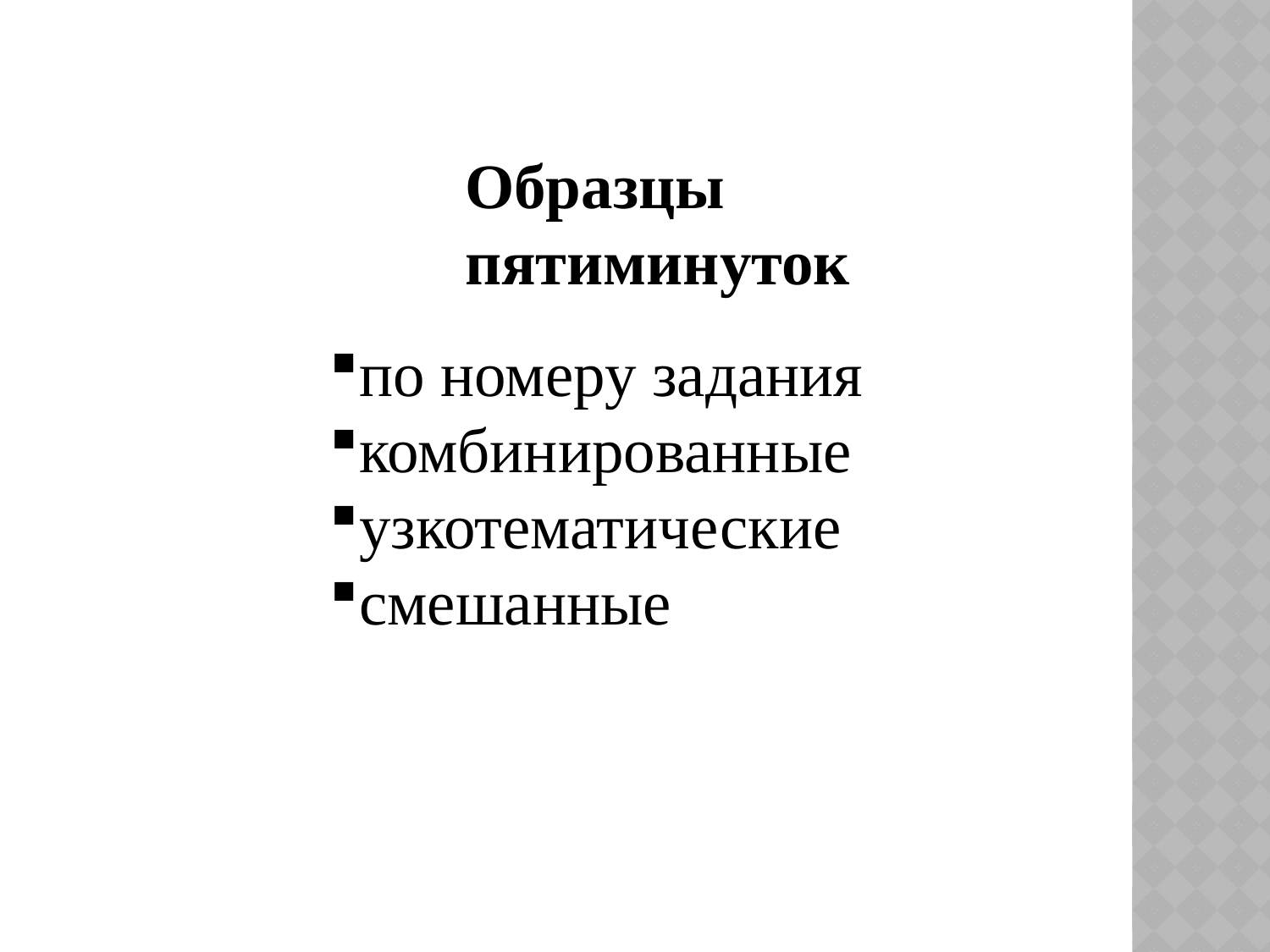

Образцы пятиминуток
по номеру задания
комбинированные
узкотематические
смешанные